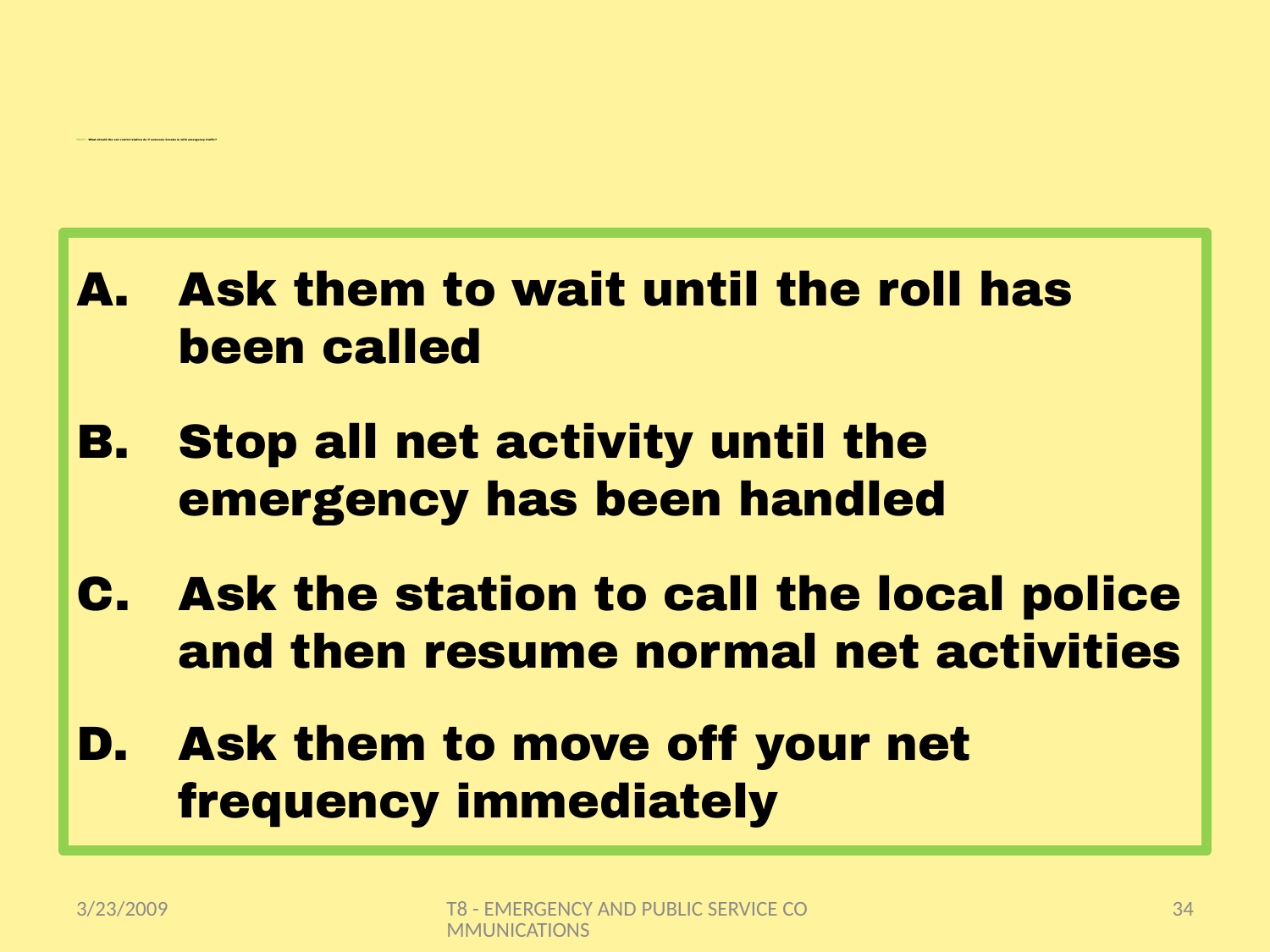

# T8C07 - What should the net control station do if someone breaks in with emergency traffic?

Ask them to wait until the roll has been called

Stop all net activity until the emergency has been handled

Ask the station to call the local police and then resume normal net activities

Ask them to move off your net frequency immediately

3/23/2009
T8 - EMERGENCY AND PUBLIC SERVICE COMMUNICATIONS
34